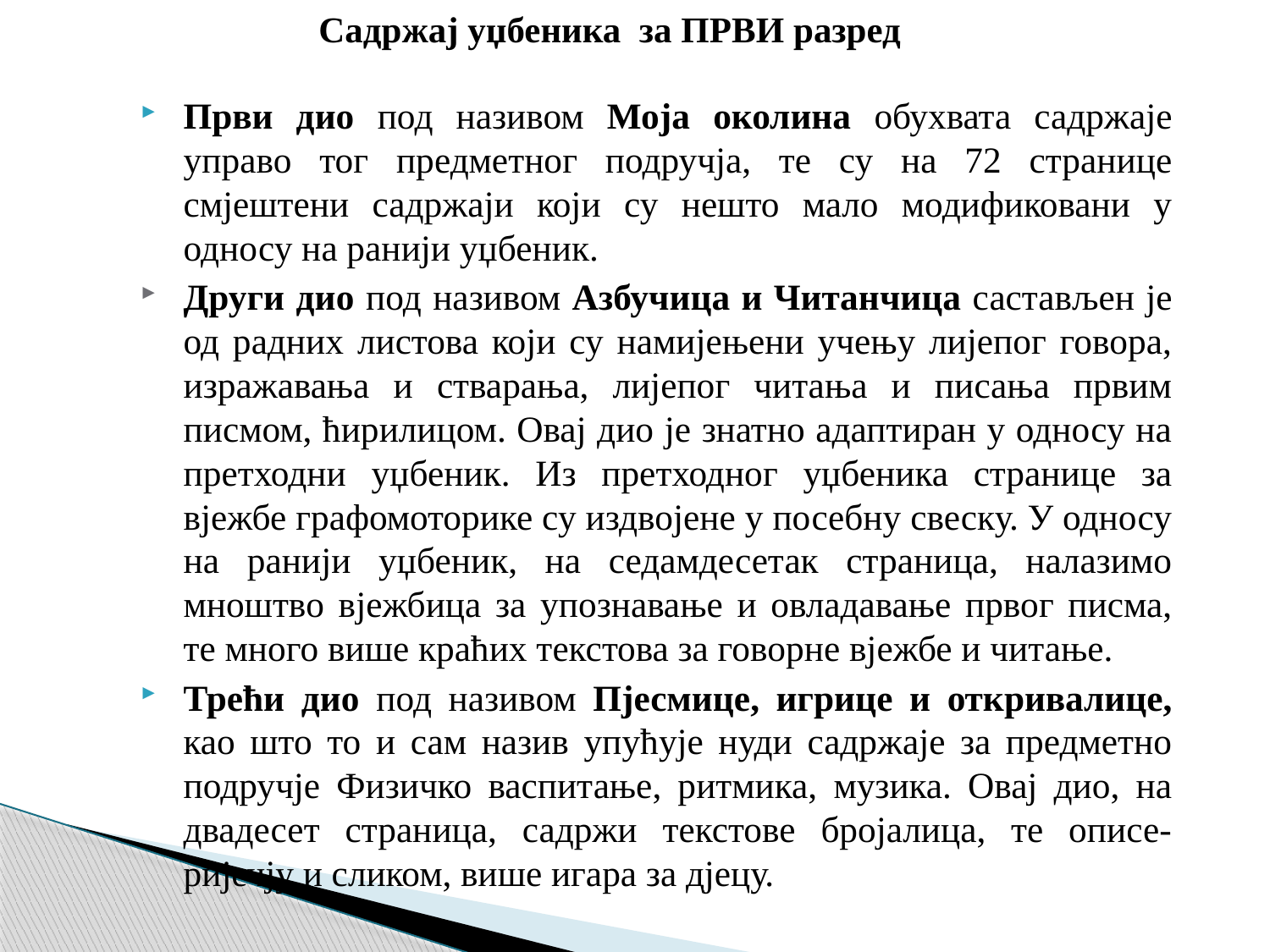

# Садржај уџбеника  за ПРВИ разред
Први дио под називом Моја околина обухвата садржаје управо тог предметног подручја, те су на 72 странице смјештени садржаји који су нешто мало модификовани у односу на ранији уџбеник.
Други дио под називом Азбучица и Читанчица састављен је од радних листова који су намијењени учењу лијепог говора, изражавања и стварања, лијепог читања и писања првим писмом, ћирилицом. Овај дио је знатно адаптиран у односу на претходни уџбеник. Из претходног уџбеника странице за вјежбе графомоторике су издвојене у посебну свеску. У односу на ранији уџбеник, на седамдесетак страница, налазимо мноштво вјежбица за упознавање и овладавање првог писма, те много више краћих текстова за говорне вјежбе и читање.
Трећи дио под називом Пјесмице, игрице и откривалице, као што то и сам назив упућује нуди садржаје за предметно подручје Физичко васпитање, ритмика, музика. Овај дио, на двадесет страница, садржи текстове бројалица, те описе-ријечју и сликом, више игара за дјецу.